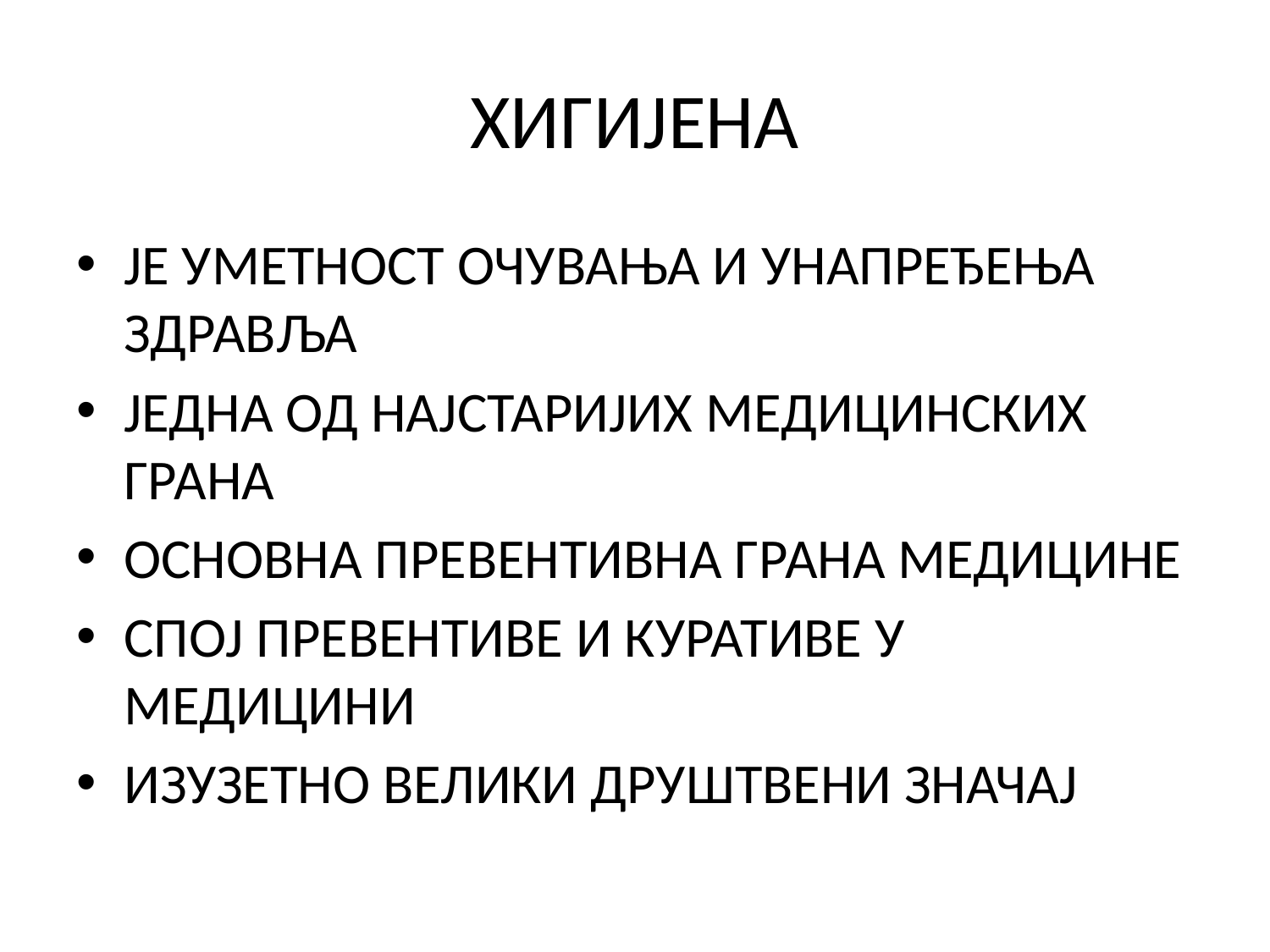

# ХИГИЈЕНА
ЈЕ УМЕТНОСТ ОЧУВАЊА И УНАПРЕЂЕЊА ЗДРАВЉА
ЈЕДНА ОД НАЈСТАРИЈИХ МЕДИЦИНСКИХ ГРАНА
ОСНОВНА ПРЕВЕНТИВНА ГРАНА МЕДИЦИНЕ
СПОЈ ПРЕВЕНТИВЕ И КУРАТИВЕ У МЕДИЦИНИ
ИЗУЗЕТНО ВЕЛИКИ ДРУШТВЕНИ ЗНАЧАЈ